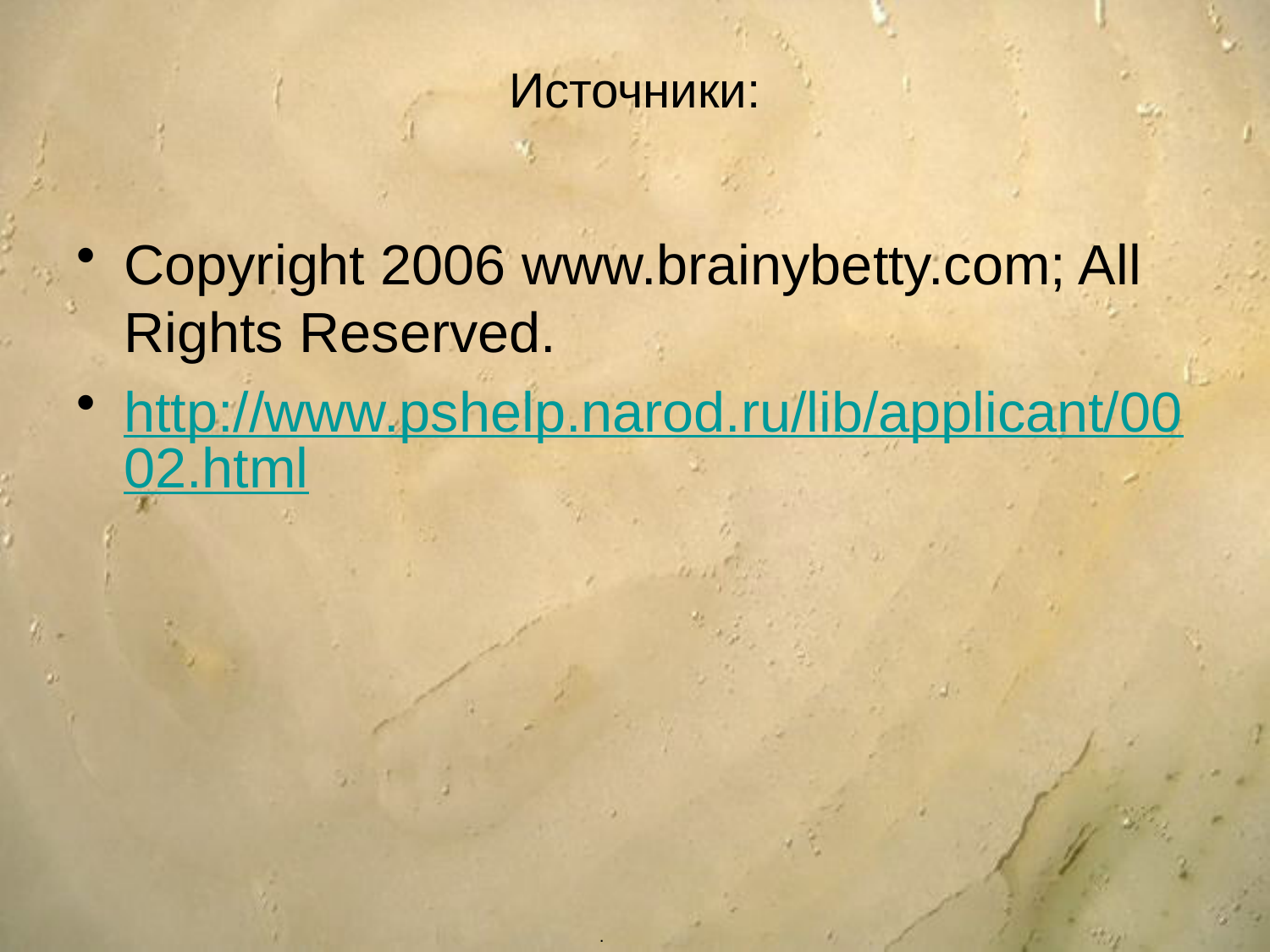

# Источники:
Сopyright 2006 www.brainybetty.com; All Rights Reserved.
http://www.pshelp.narod.ru/lib/applicant/0002.html

.